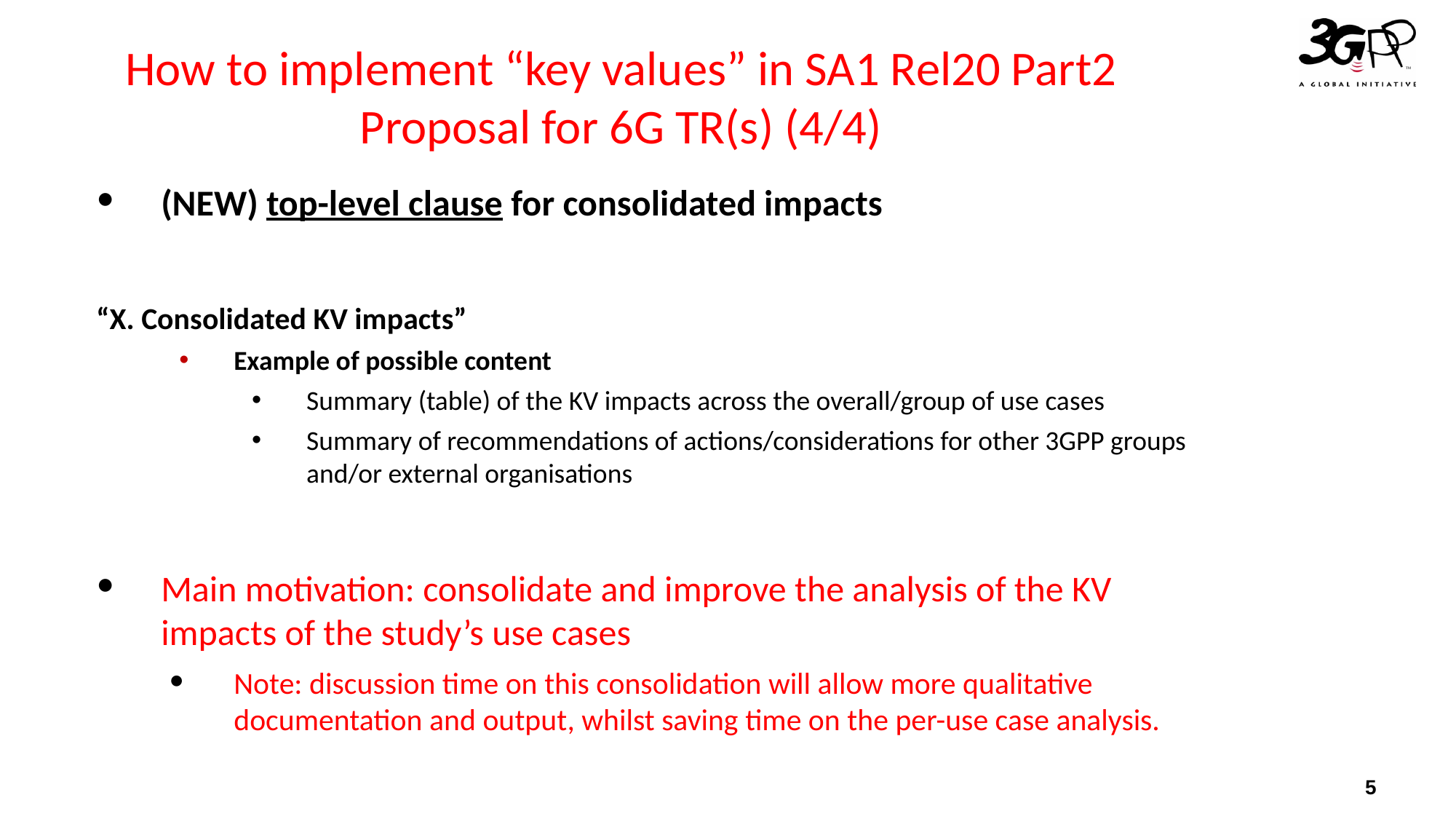

# How to implement “key values” in SA1 Rel20 Part2 Proposal for 6G TR(s) (4/4)
(NEW) top-level clause for consolidated impacts

“X. Consolidated KV impacts”
Example of possible content
Summary (table) of the KV impacts across the overall/group of use cases
Summary of recommendations of actions/considerations for other 3GPP groups and/or external organisations

Main motivation: consolidate and improve the analysis of the KV impacts of the study’s use cases
Note: discussion time on this consolidation will allow more qualitative documentation and output, whilst saving time on the per-use case analysis.